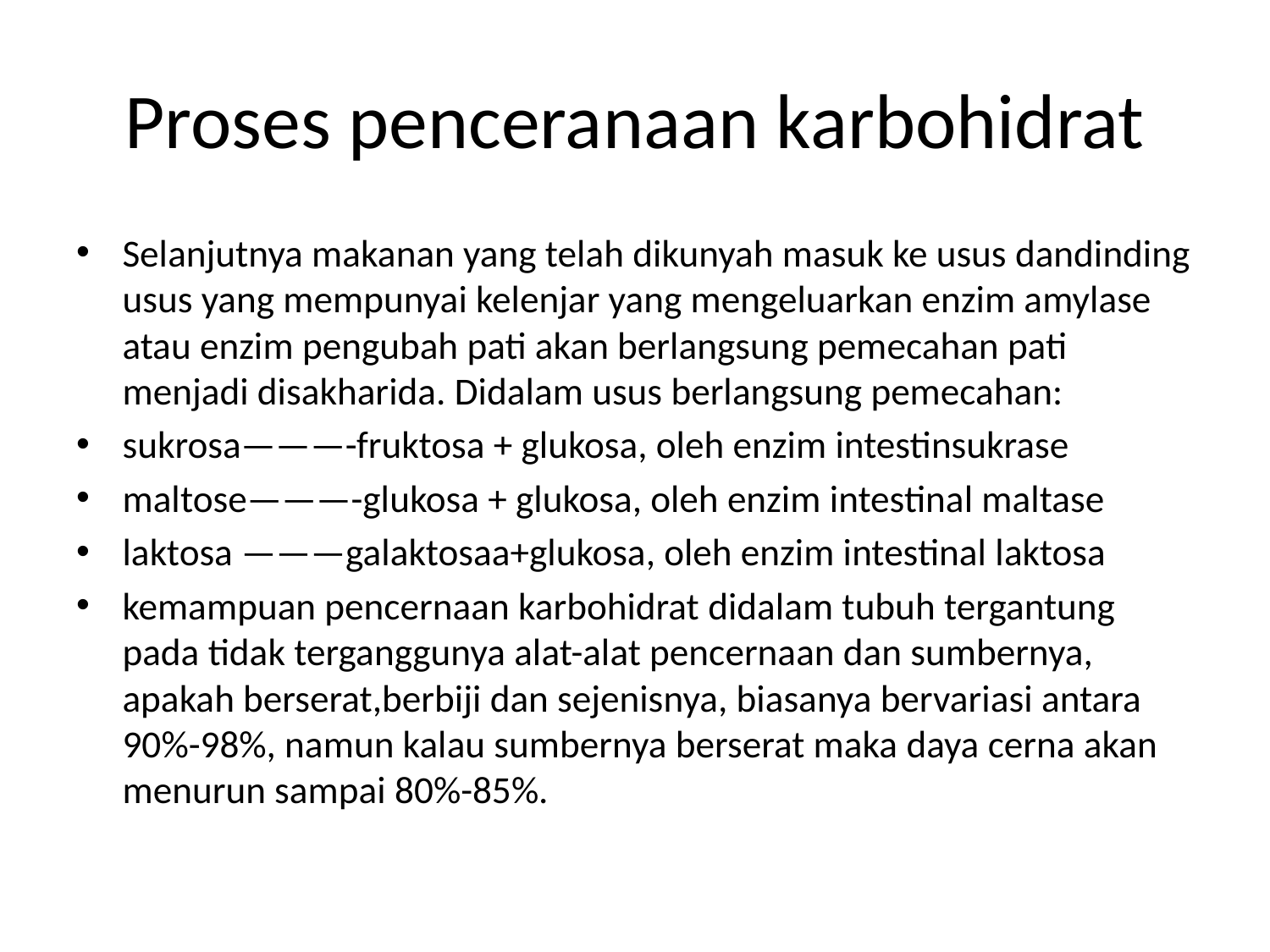

# Proses penceranaan karbohidrat
Selanjutnya makanan yang telah dikunyah masuk ke usus dandinding usus yang mempunyai kelenjar yang mengeluarkan enzim amylase atau enzim pengubah pati akan berlangsung pemecahan pati menjadi disakharida. Didalam usus berlangsung pemecahan:
sukrosa———-fruktosa + glukosa, oleh enzim intestinsukrase
maltose———-glukosa + glukosa, oleh enzim intestinal maltase
laktosa ———galaktosaa+glukosa, oleh enzim intestinal laktosa
kemampuan pencernaan karbohidrat didalam tubuh tergantung pada tidak terganggunya alat-alat pencernaan dan sumbernya, apakah berserat,berbiji dan sejenisnya, biasanya bervariasi antara 90%-98%, namun kalau sumbernya berserat maka daya cerna akan menurun sampai 80%-85%.